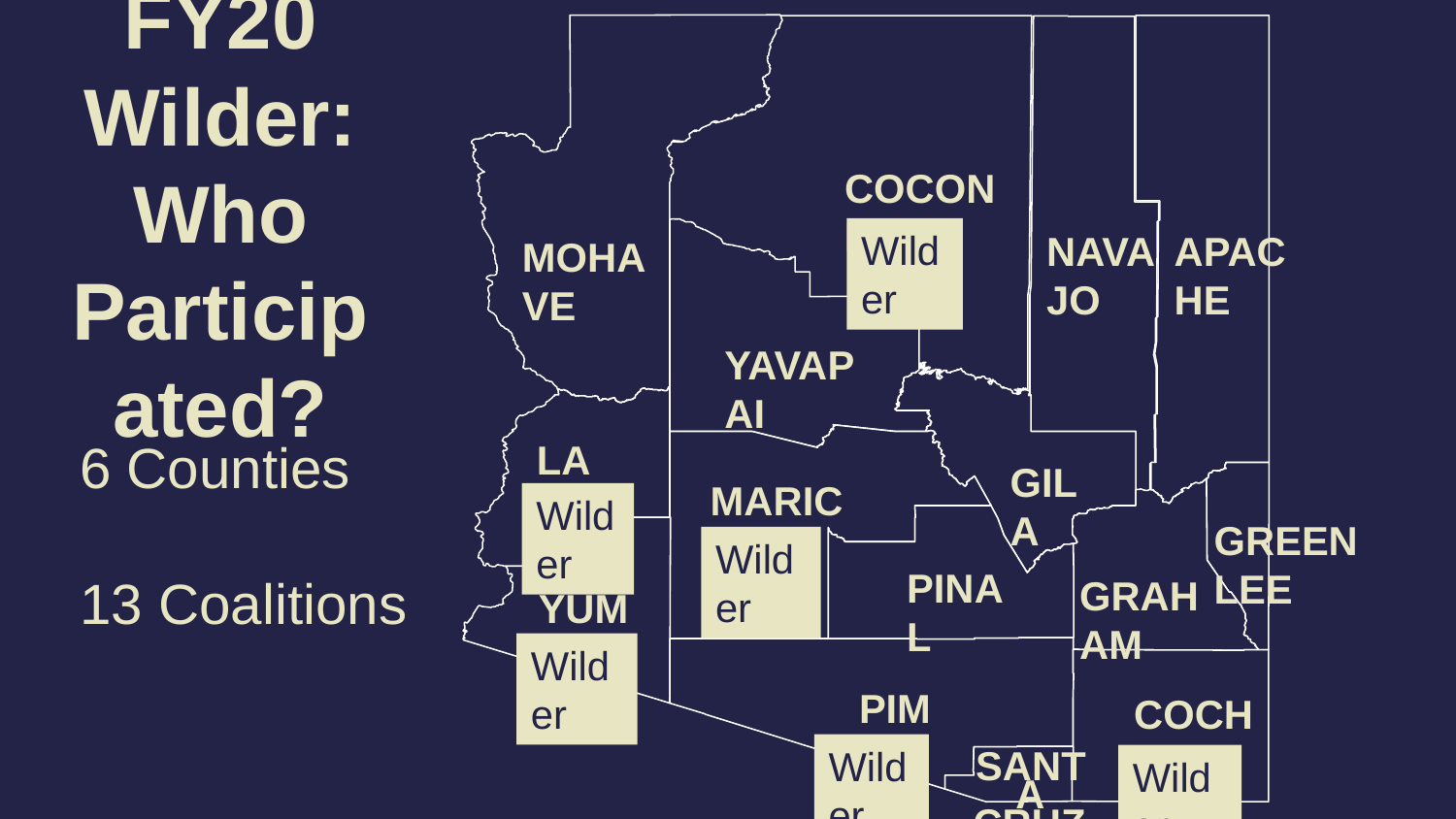

Coconino
Navajo
Apache
Mohave
Yavapai
La Paz
Gila
Maricopa
Greenlee
Pinal
Graham
Yuma
Pima
Cochise
Santa Cruz
# FY20 Wilder: Who Participated?
Wilder
6 Counties

13 Coalitions

Wilder
Wilder
Wilder
Wilder
Wilder